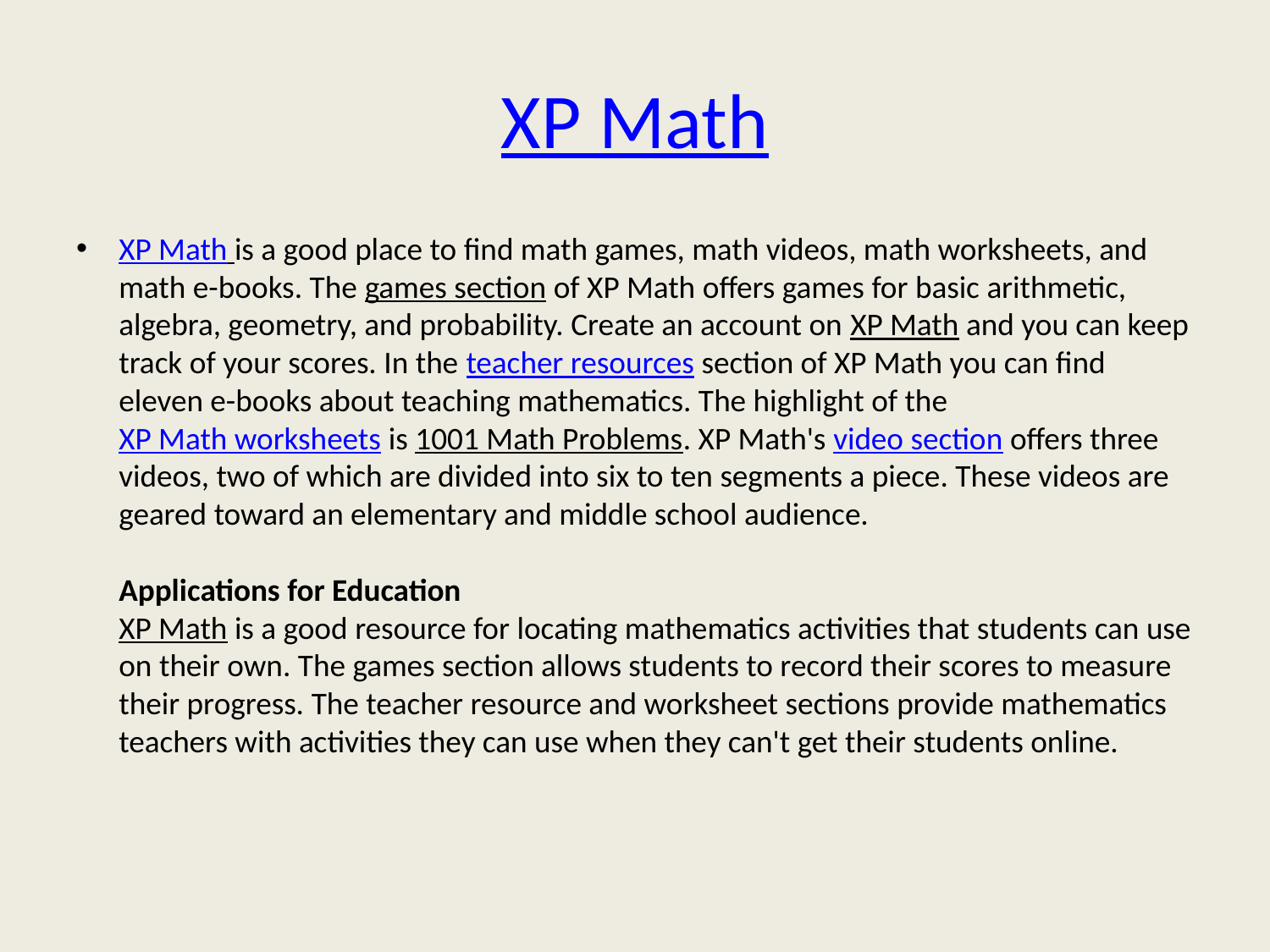

# XP Math
XP Math is a good place to find math games, math videos, math worksheets, and math e-books. The games section of XP Math offers games for basic arithmetic, algebra, geometry, and probability. Create an account on XP Math and you can keep track of your scores. In the teacher resources section of XP Math you can find eleven e-books about teaching mathematics. The highlight of the XP Math worksheets is 1001 Math Problems. XP Math's video section offers three videos, two of which are divided into six to ten segments a piece. These videos are geared toward an elementary and middle school audience.
Applications for Education
XP Math is a good resource for locating mathematics activities that students can use on their own. The games section allows students to record their scores to measure their progress. The teacher resource and worksheet sections provide mathematics teachers with activities they can use when they can't get their students online.